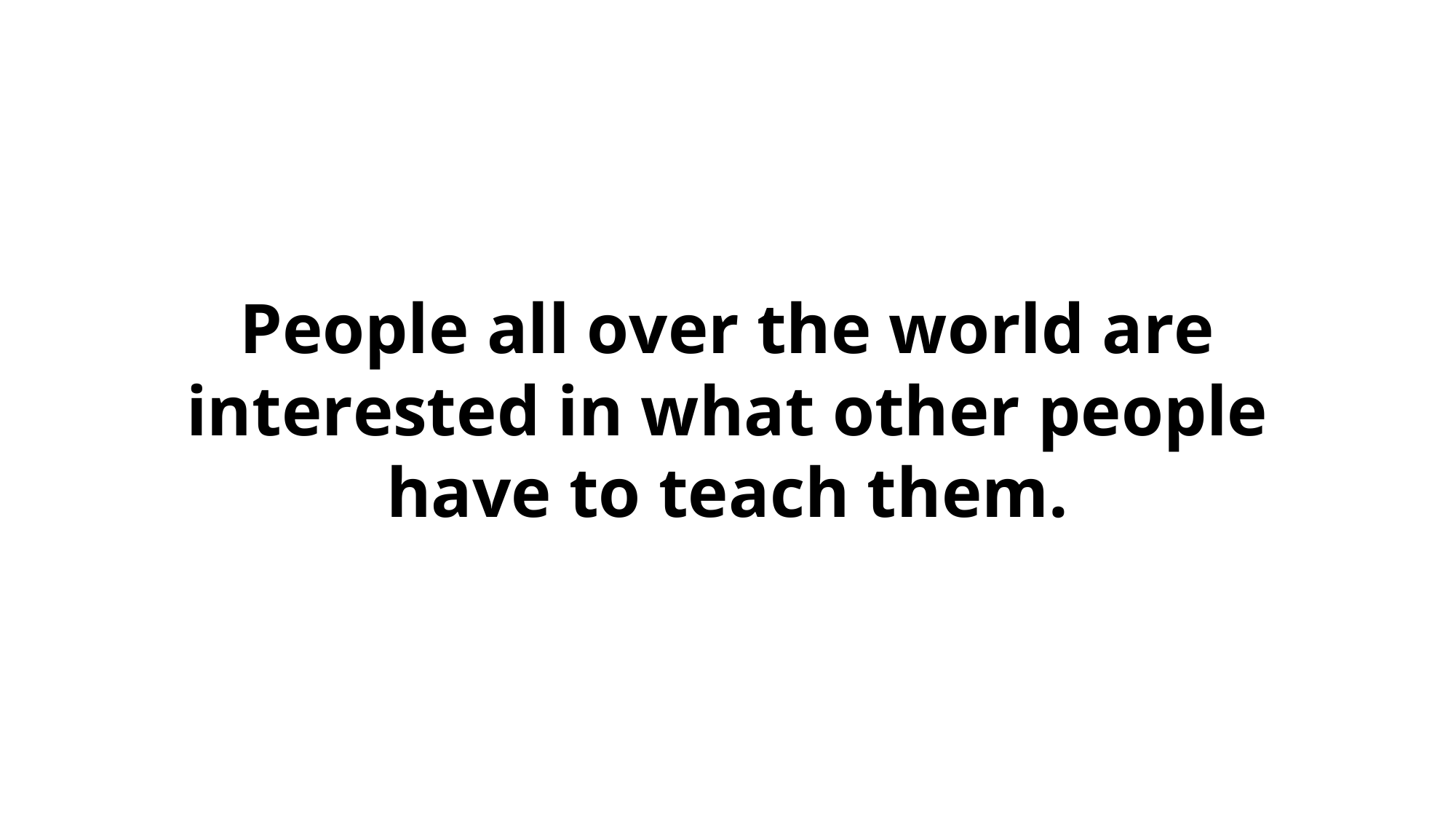

People all over the world are interested in what other people have to teach them.